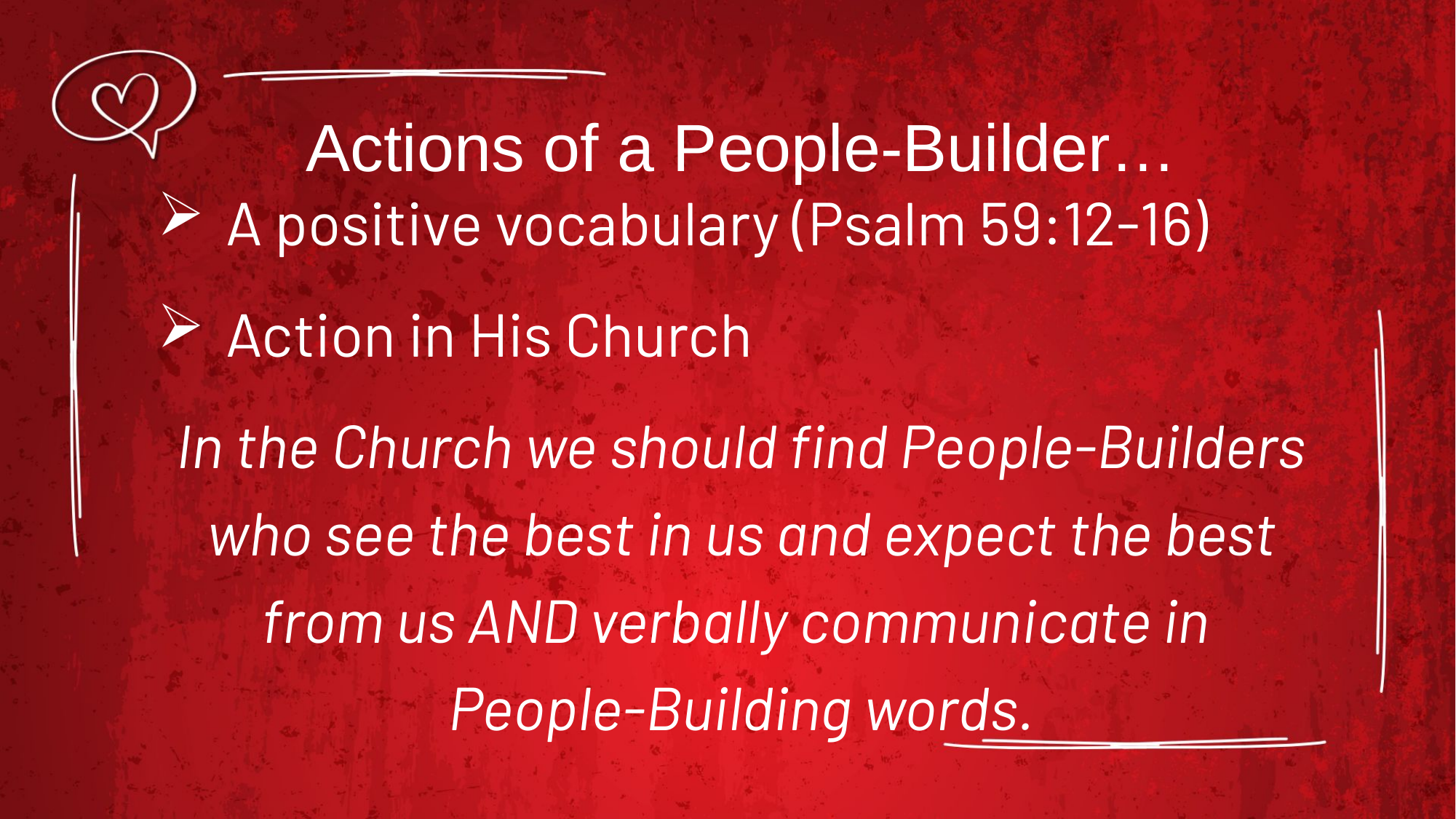

# Actions of a People-Builder…
A positive vocabulary (Psalm 59:12-16)
Action in His Church
In the Church we should find People-Builders who see the best in us and expect the best from us AND verbally communicate in
People-Building words.